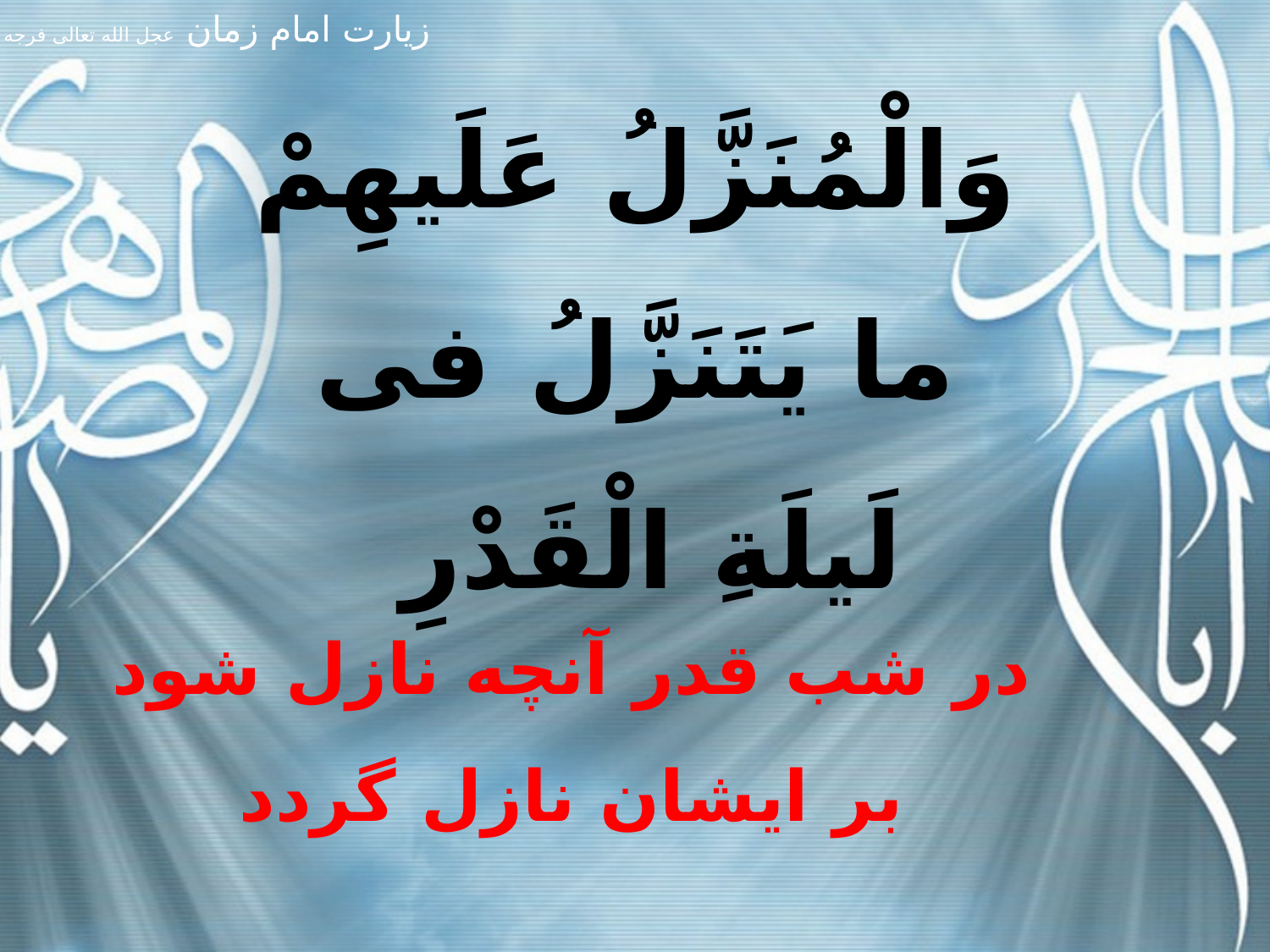

وَالْمُنَزَّلُ عَلَيهِمْ
ما يَتَنَزَّلُ فى لَيلَةِ الْقَدْرِ
در شب قدر آنچه نازل شود
بر ايشان نازل گردد